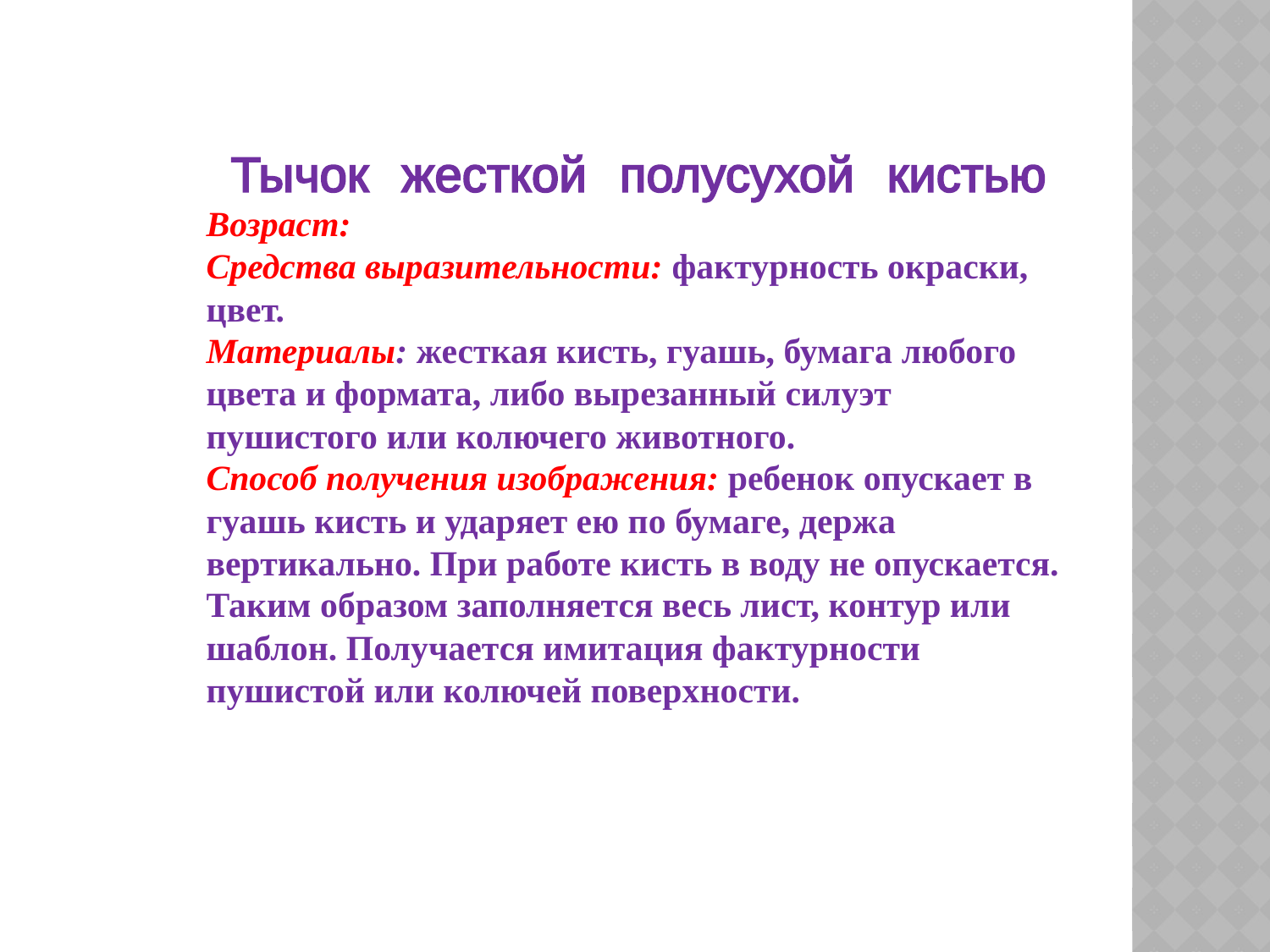

Тычок  жесткой  полусухой  кистью
Возраст:
Средства выразительности: фактурность окраски, цвет.
Материалы: жесткая кисть, гуашь, бумага любого цвета и формата, либо вырезанный силуэт пушистого или колючего животного.
Способ получения изображения: ребенок опускает в гуашь кисть и ударяет ею по бумаге, держа вертикально. При работе кисть в воду не опускается. Таким образом заполняется весь лист, контур или шаблон. Получается имитация фактурности пушистой или колючей поверхности.